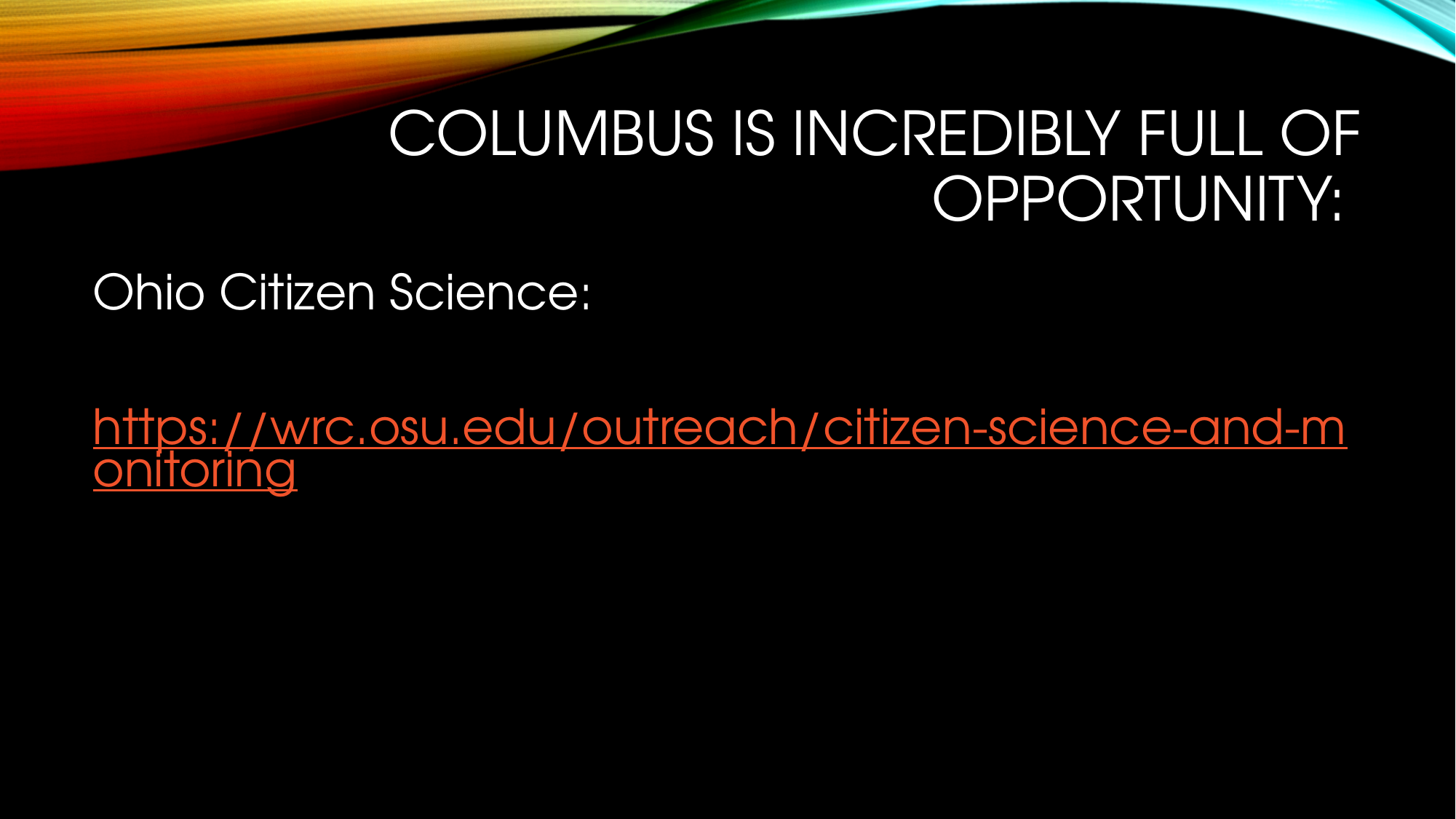

# Columbus is incredibly full of opportunity:
Ohio Citizen Science:

https://wrc.osu.edu/outreach/citizen-science-and-monitoring